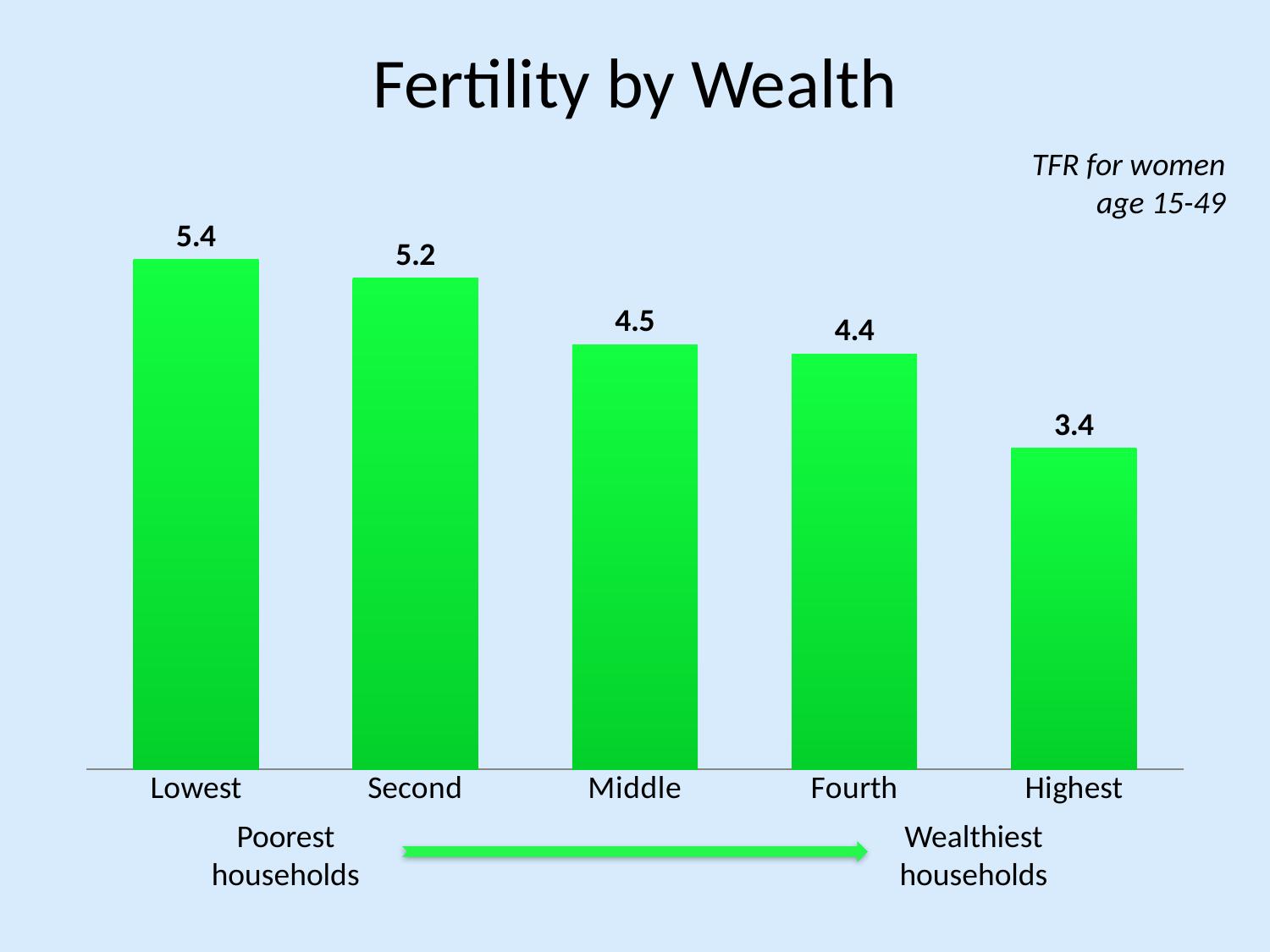

# Fertility by Wealth
TFR for women age 15-49

### Chart

| Category | Series 1 |
|---|---|
| Lowest | 5.4 |
| Second | 5.2 |
| Middle | 4.5 |
| Fourth | 4.4 |
| Highest | 3.4 |
Poorest households
Wealthiest households